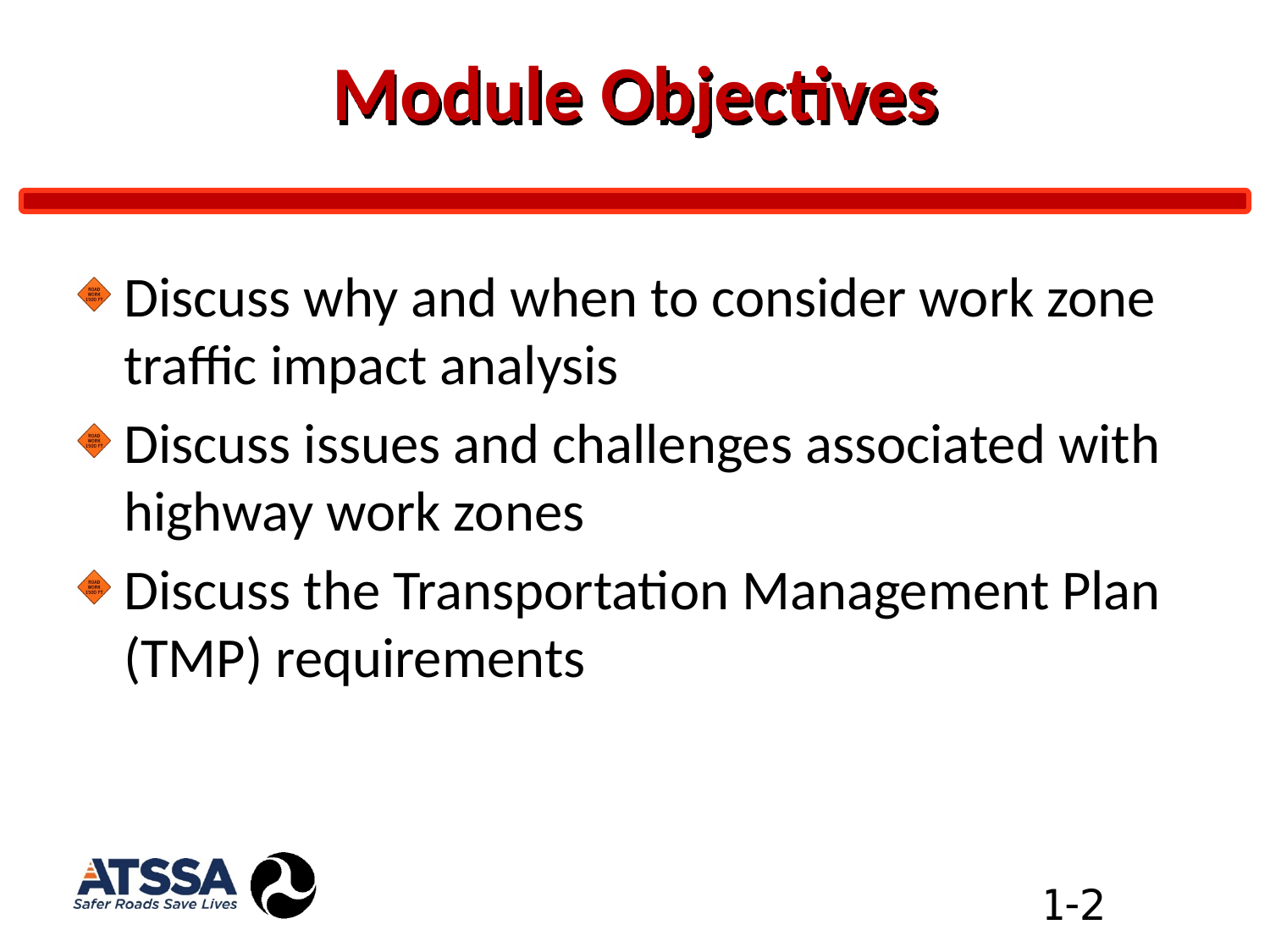

# Module Objectives
Discuss why and when to consider work zone traffic impact analysis
Discuss issues and challenges associated with highway work zones
Discuss the Transportation Management Plan (TMP) requirements